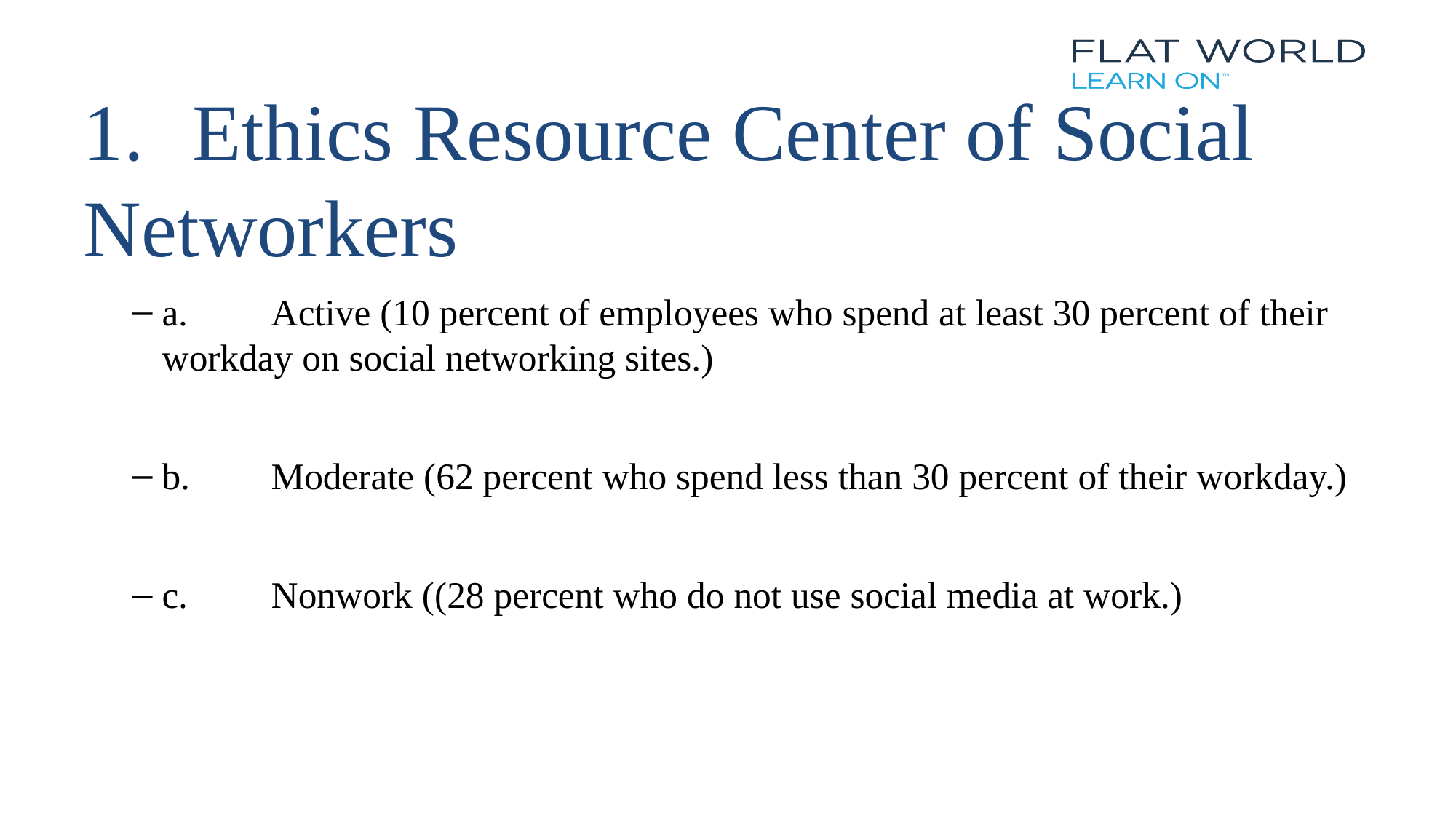

# 1.	Ethics Resource Center of Social Networkers
a.	Active (10 percent of employees who spend at least 30 percent of their workday on social networking sites.)

b.	Moderate (62 percent who spend less than 30 percent of their workday.)

c.	Nonwork ((28 percent who do not use social media at work.)